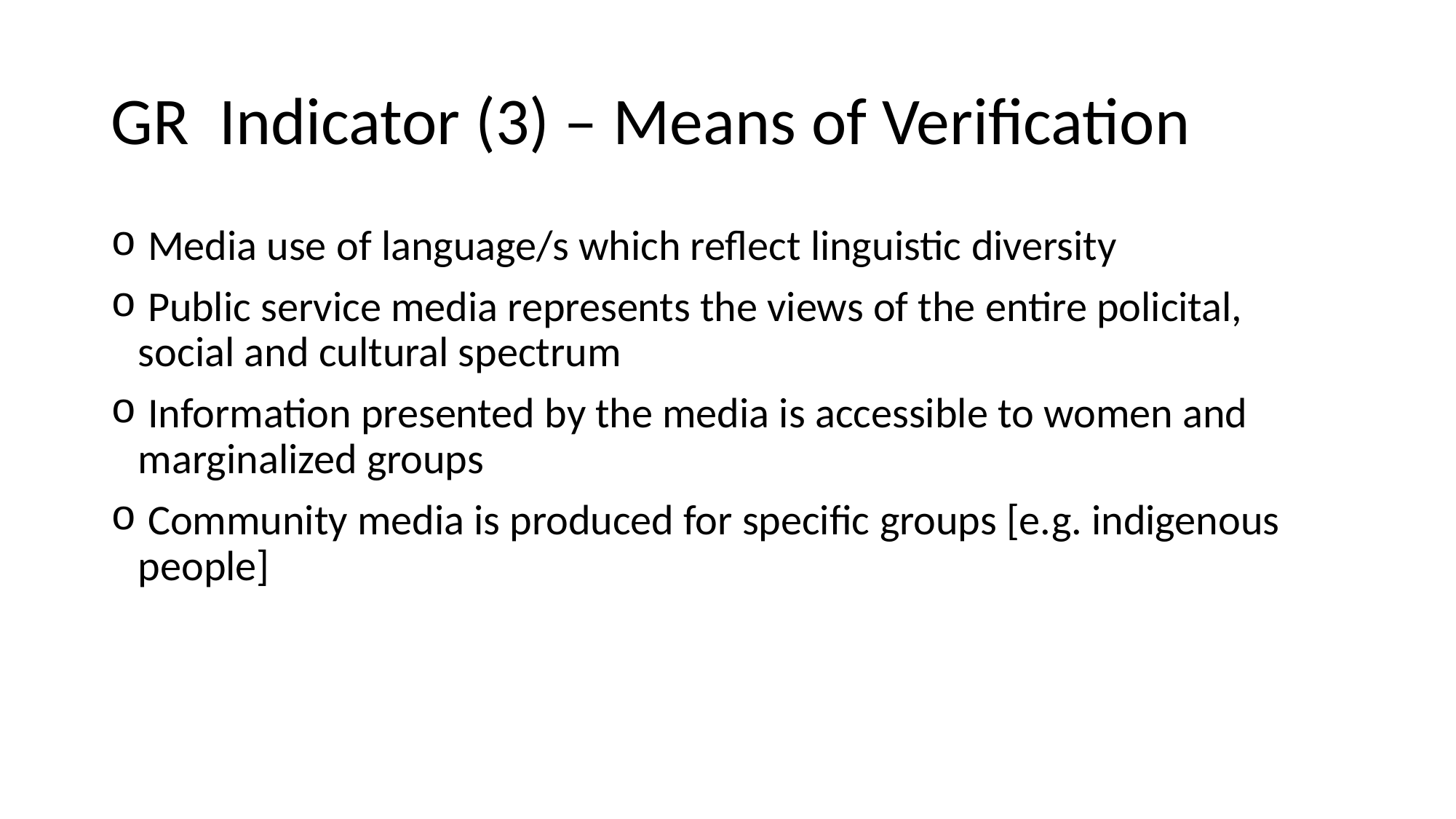

# GR  Indicator (3) – Means of Verification
 Media use of language/s which reflect linguistic diversity
 Public service media represents the views of the entire policital, social and cultural spectrum
 Information presented by the media is accessible to women and marginalized groups
 Community media is produced for specific groups [e.g. indigenous people]